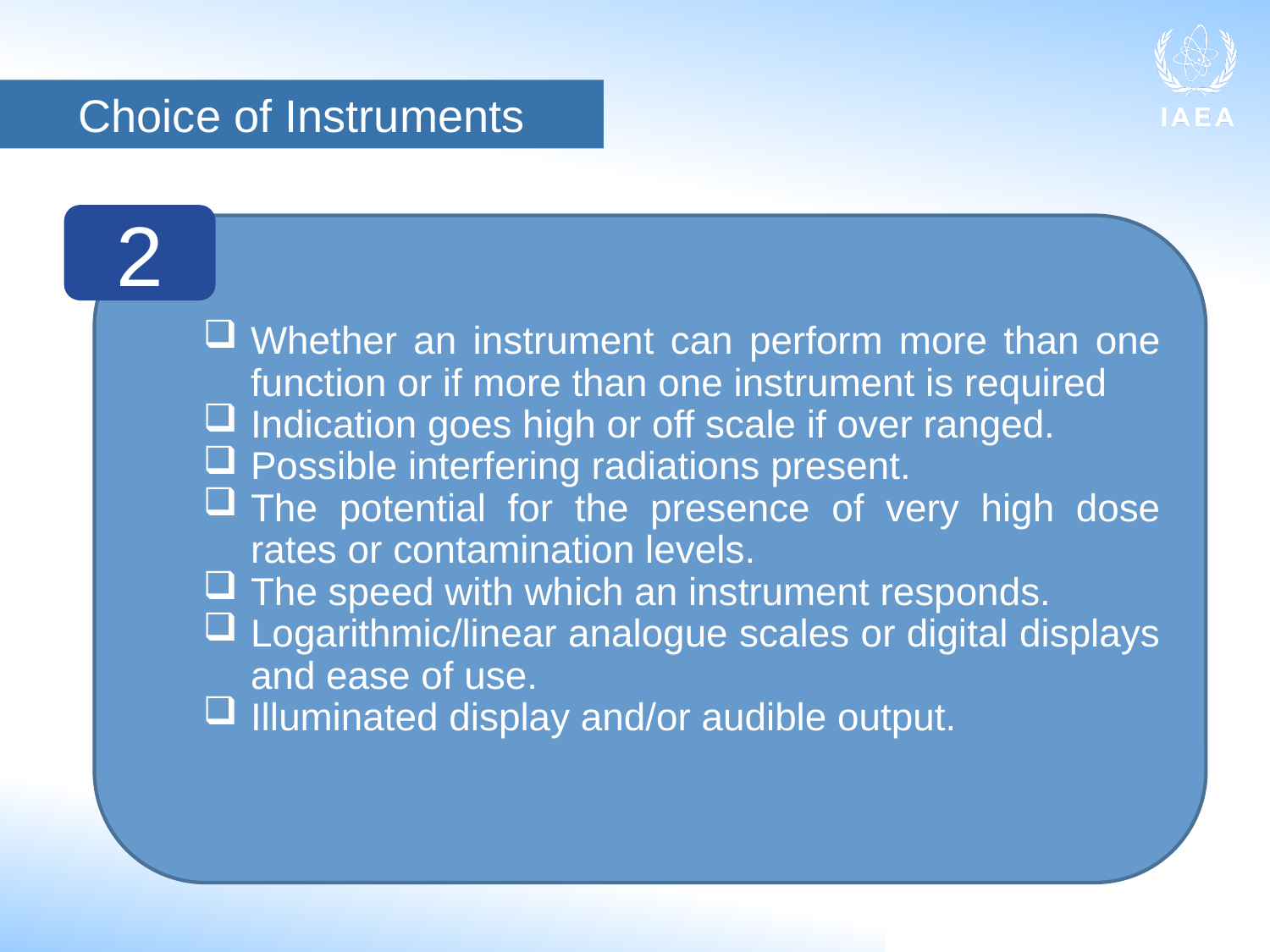

Choice of Instruments
2
Whether an instrument can perform more than one function or if more than one instrument is required
Indication goes high or off scale if over ranged.
Possible interfering radiations present.
The potential for the presence of very high dose rates or contamination levels.
The speed with which an instrument responds.
Logarithmic/linear analogue scales or digital displays and ease of use.
Illuminated display and/or audible output.